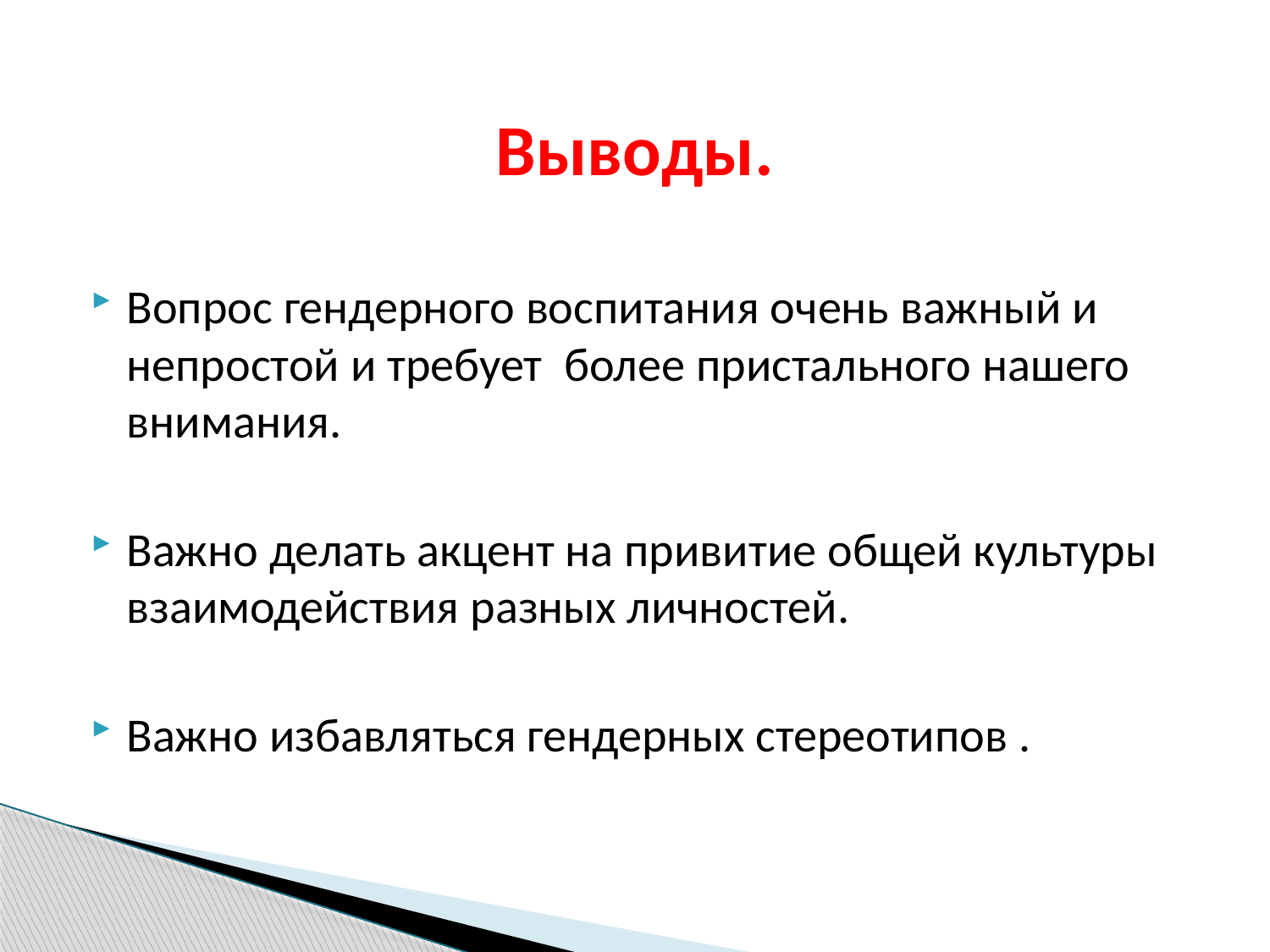

# Выводы.

Вопрос гендерного воспитания очень важный и непростой и требует  более пристального нашего внимания.

Важно делать акцент на привитие общей культуры взаимодействия разных личностей.

Важно избавляться гендерных стереотипов .